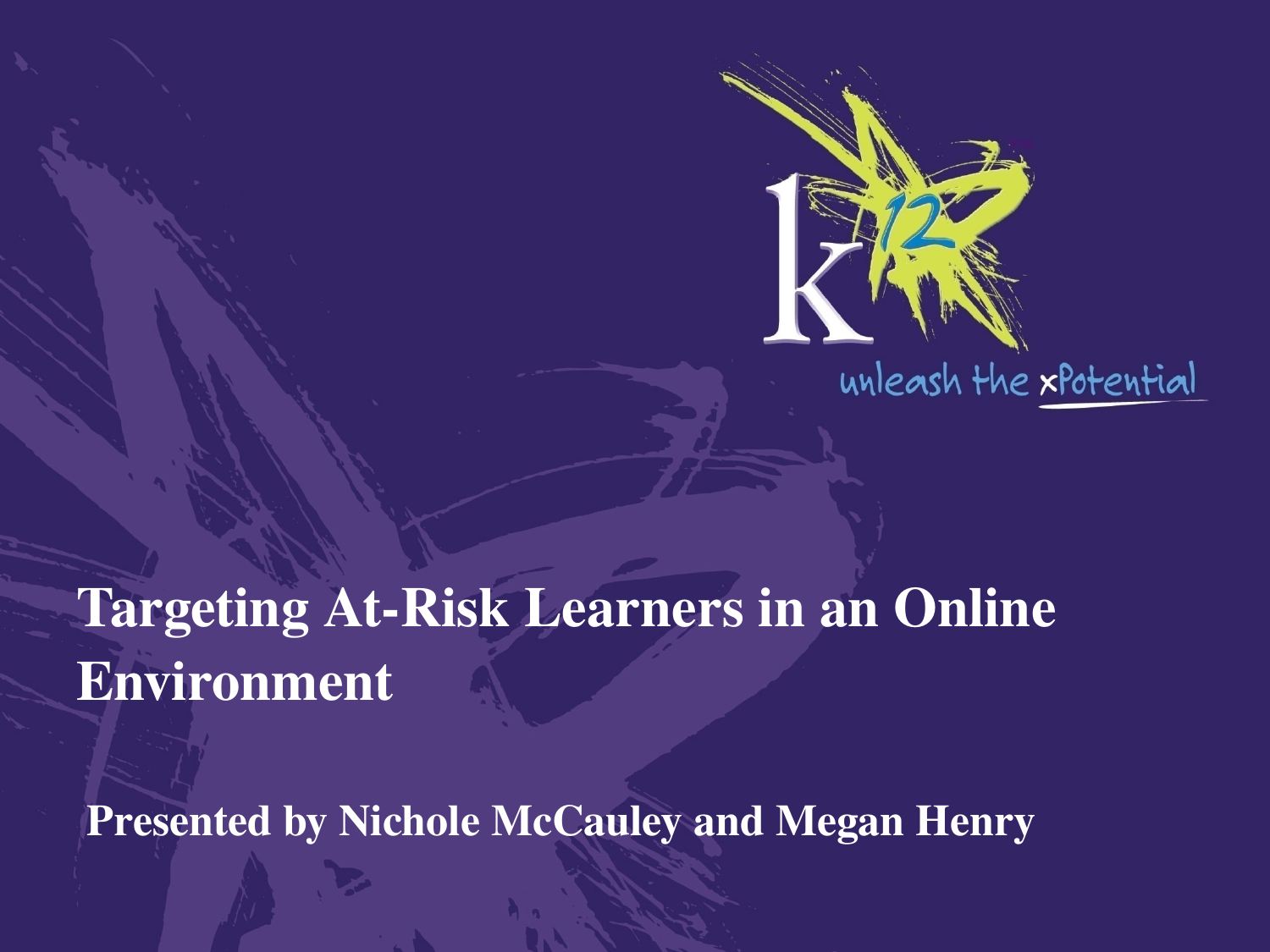

# Targeting At-Risk Learners in an Online Environment Presented by Nichole McCauley and Megan Henry